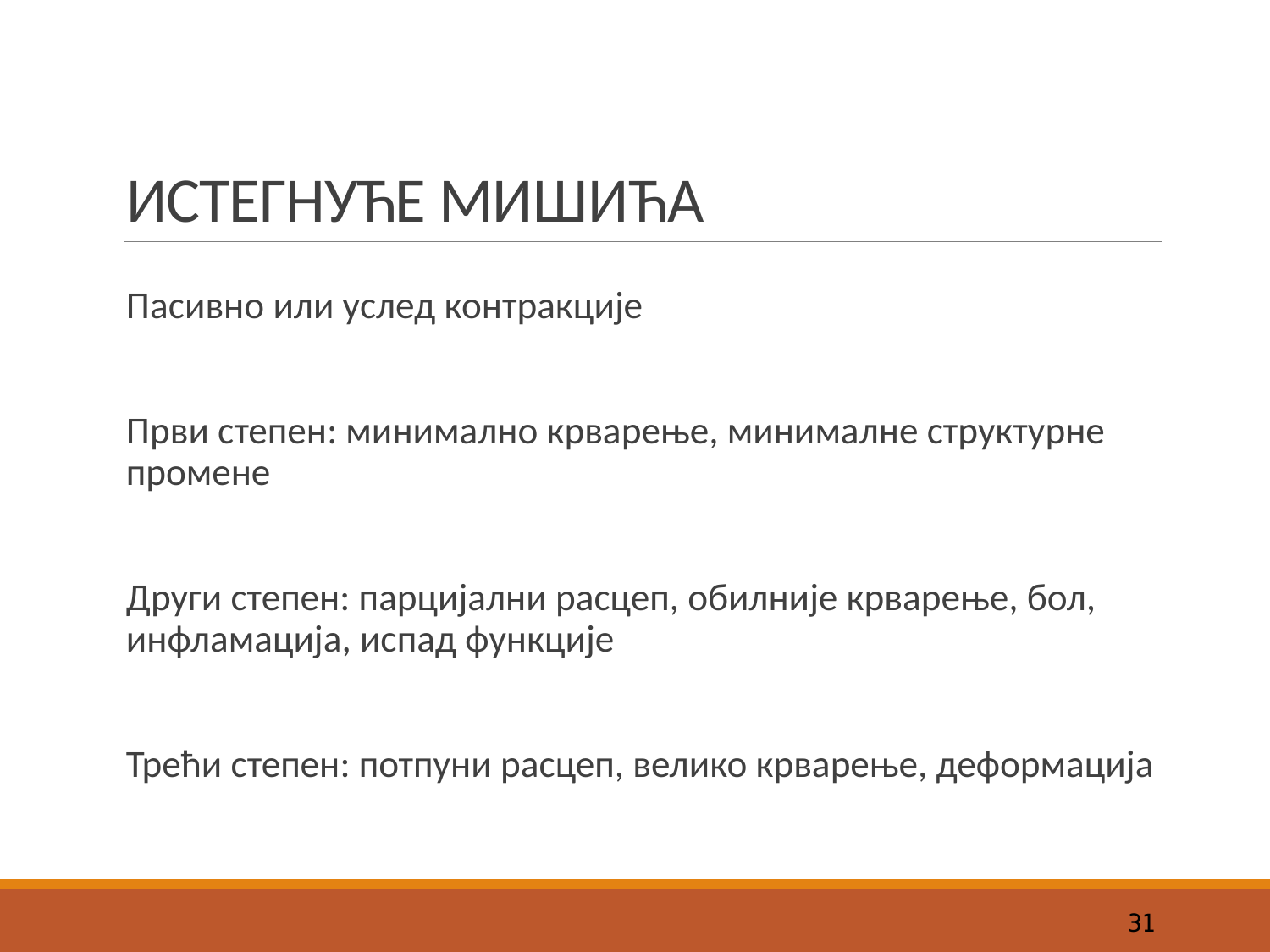

# ИСТЕГНУЋЕ МИШИЋА
Пасивно или услед контракције

Први степен: минимално крварење, минималне структурне промене

Други степен: парцијални расцеп, обилније крварење, бол, инфламација, испад функције

Трећи степен: потпуни расцеп, велико крварење, деформација
31